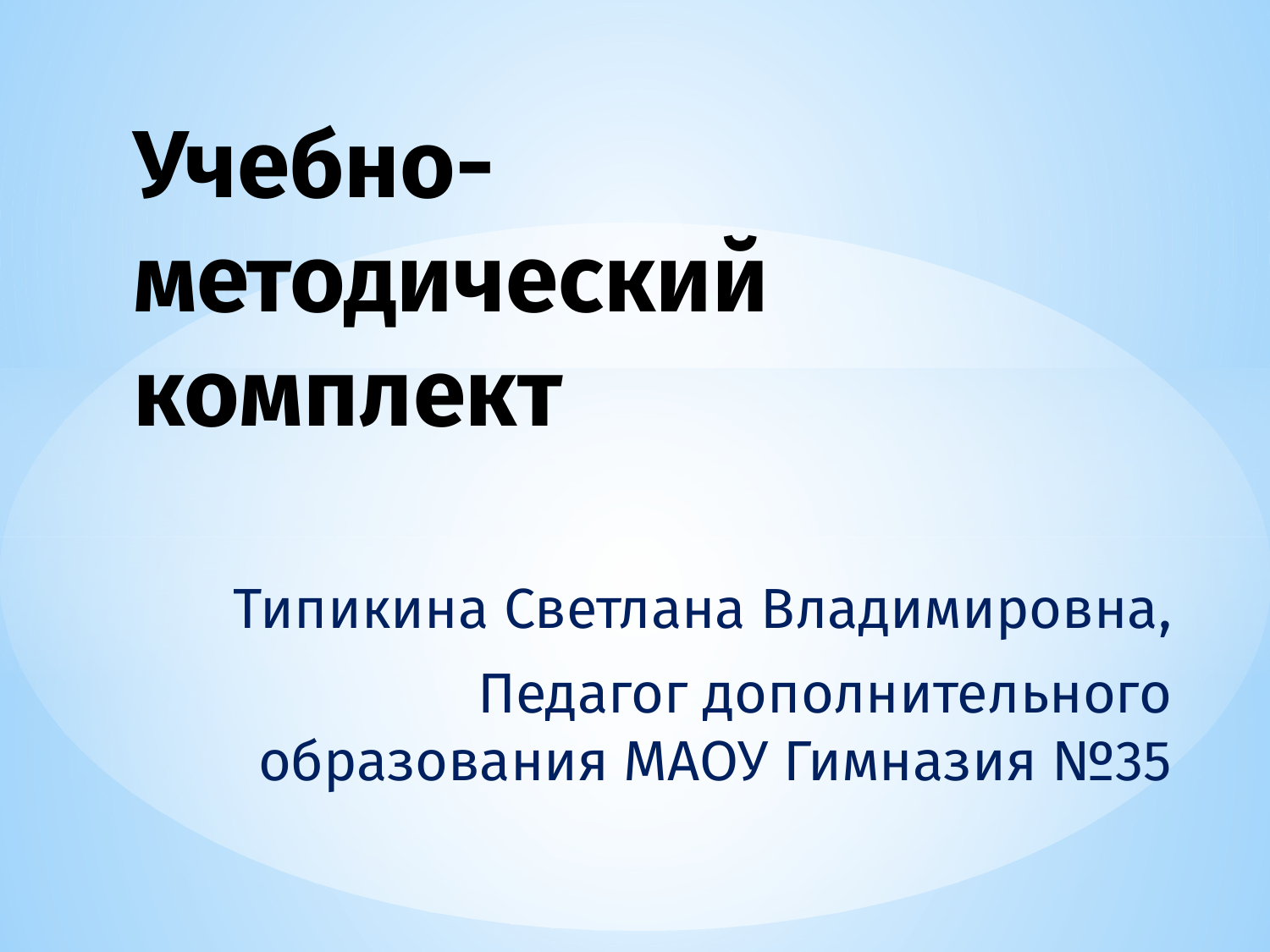

# Учебно-методический комплект
Типикина Светлана Владимировна,
Педагог дополнительного образования МАОУ Гимназия №35